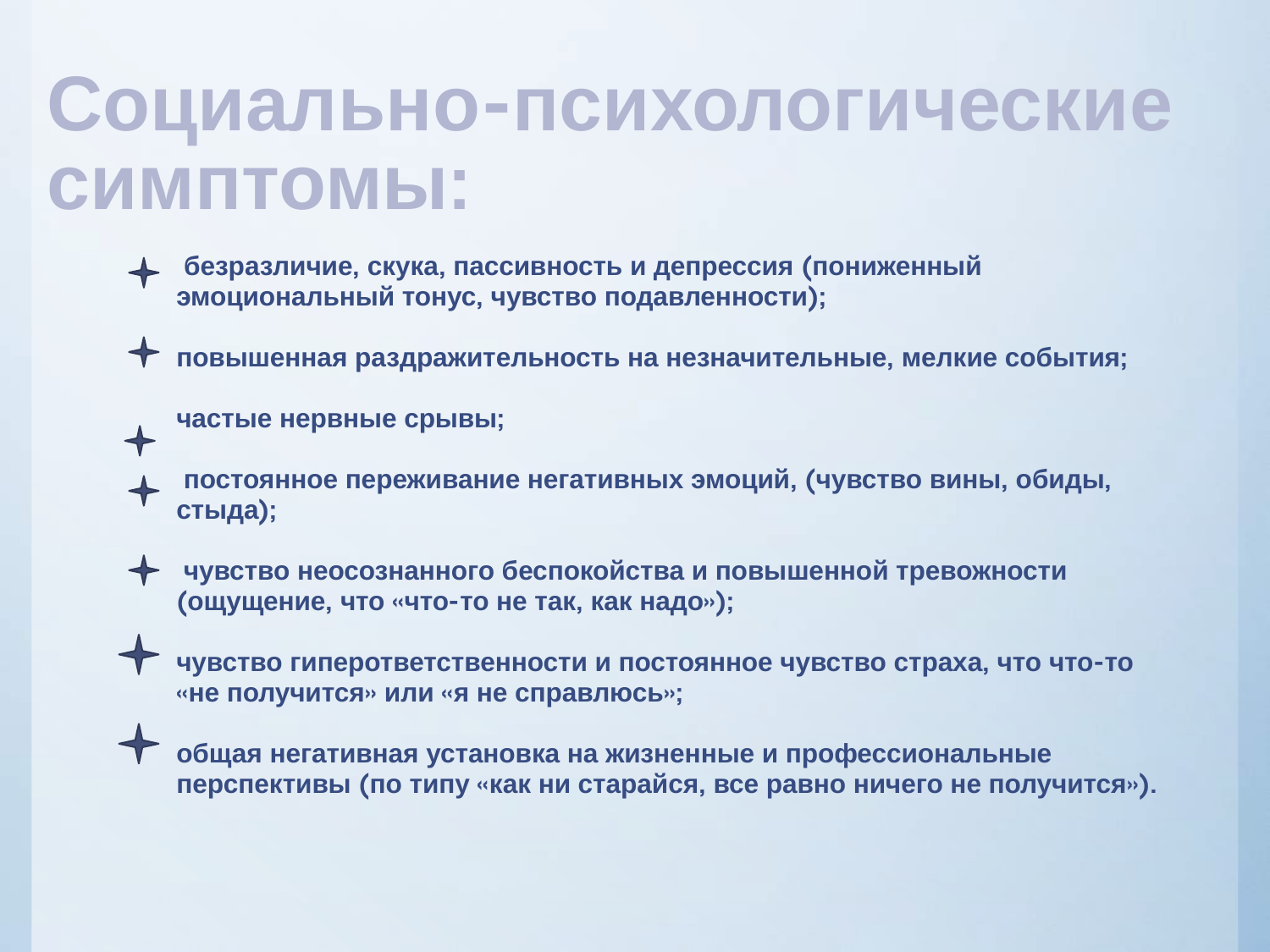

# Социально-психологические симптомы:
 безразличие, скука, пассивность и депрессия (пониженный эмоциональный тонус, чувство подавленности);
повышенная раздражительность на незначительные, мелкие события;
частые нервные срывы;
 постоянное переживание негативных эмоций, (чувство вины, обиды, стыда);
 чувство неосознанного беспокойства и повышенной тревожности (ощущение, что «что-то не так, как надо»);
чувство гиперответственности и постоянное чувство страха, что что-то «не получится» или «я не справлюсь»;
общая негативная установка на жизненные и профессиональные перспективы (по типу «как ни старайся, все равно ничего не получится»).